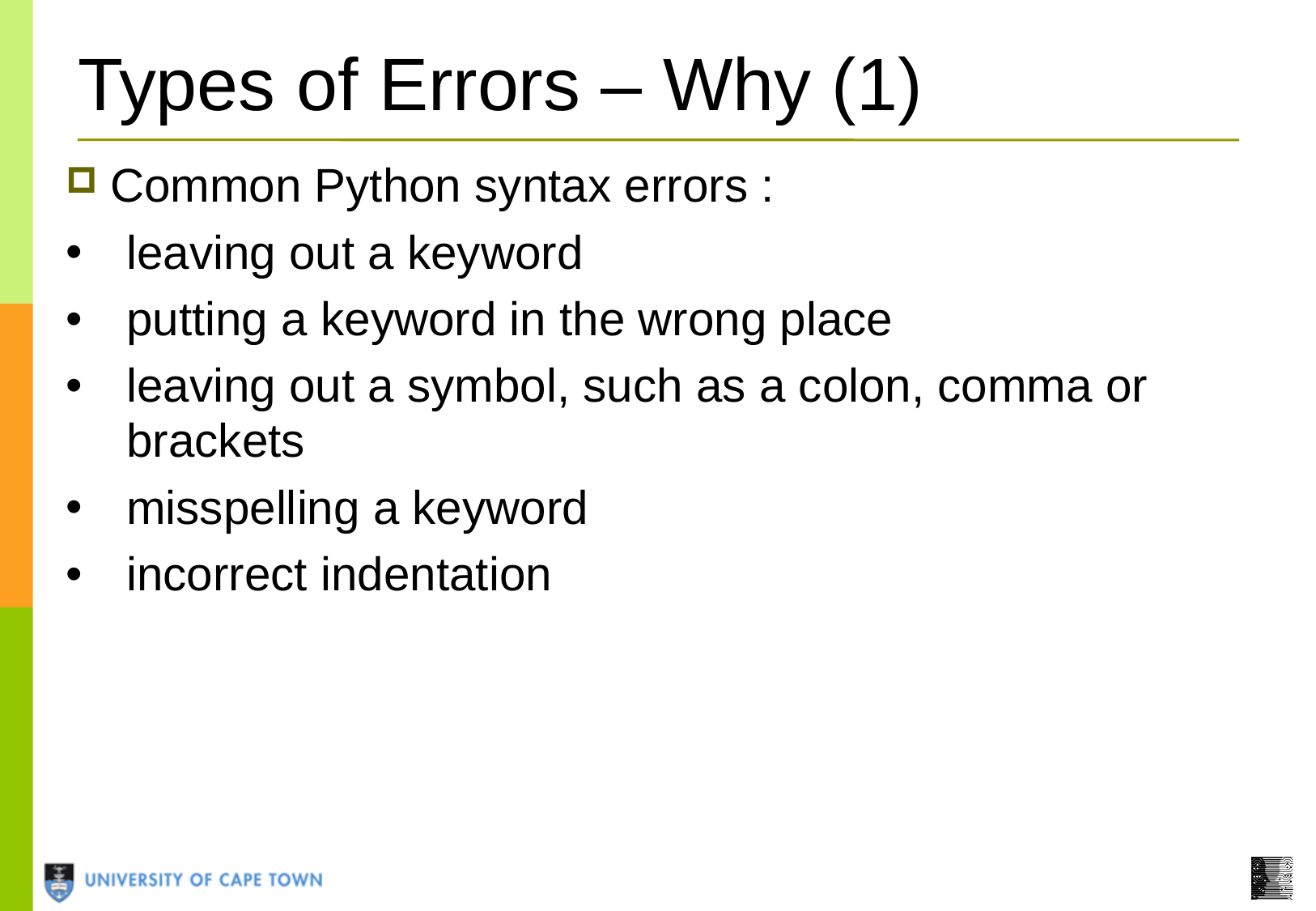

Types of Errors – Why (1)
Common Python syntax errors :
leaving out a keyword
putting a keyword in the wrong place
leaving out a symbol, such as a colon, comma or brackets
misspelling a keyword
incorrect indentation